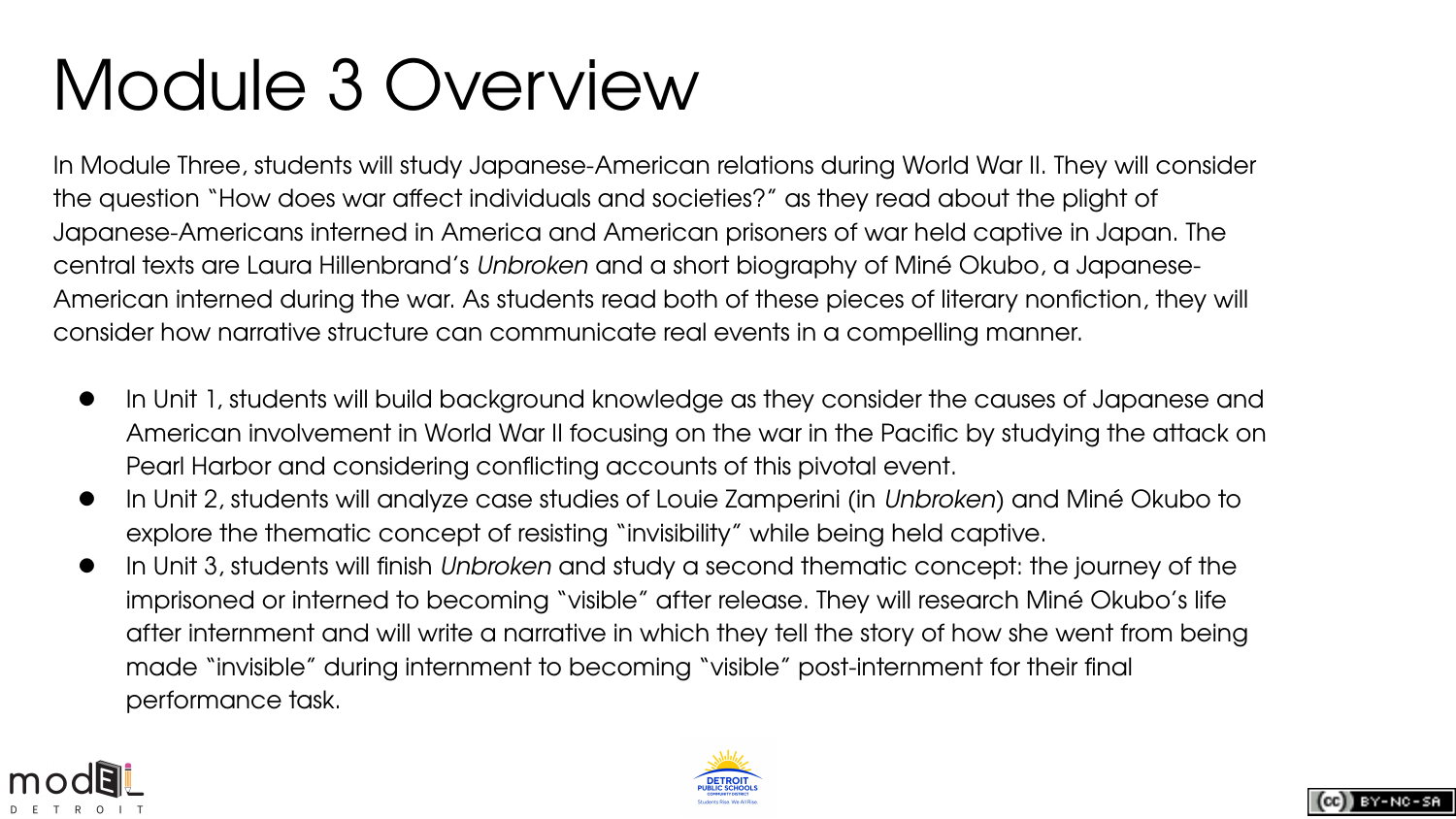

# Module 3 Overview

In Module Three, students will study Japanese-American relations during World War II. They will consider the question “How does war affect individuals and societies?” as they read about the plight of Japanese-Americans interned in America and American prisoners of war held captive in Japan. The central texts are Laura Hillenbrand’s Unbroken and a short biography of Miné Okubo, a Japanese-American interned during the war. As students read both of these pieces of literary nonfiction, they will consider how narrative structure can communicate real events in a compelling manner.

In Unit 1, students will build background knowledge as they consider the causes of Japanese and American involvement in World War II focusing on the war in the Pacific by studying the attack on Pearl Harbor and considering conflicting accounts of this pivotal event.
In Unit 2, students will analyze case studies of Louie Zamperini (in Unbroken) and Miné Okubo to explore the thematic concept of resisting “invisibility” while being held captive.
In Unit 3, students will finish Unbroken and study a second thematic concept: the journey of the imprisoned or interned to becoming “visible” after release. They will research Miné Okubo’s life after internment and will write a narrative in which they tell the story of how she went from being made “invisible” during internment to becoming “visible” post-internment for their final performance task.